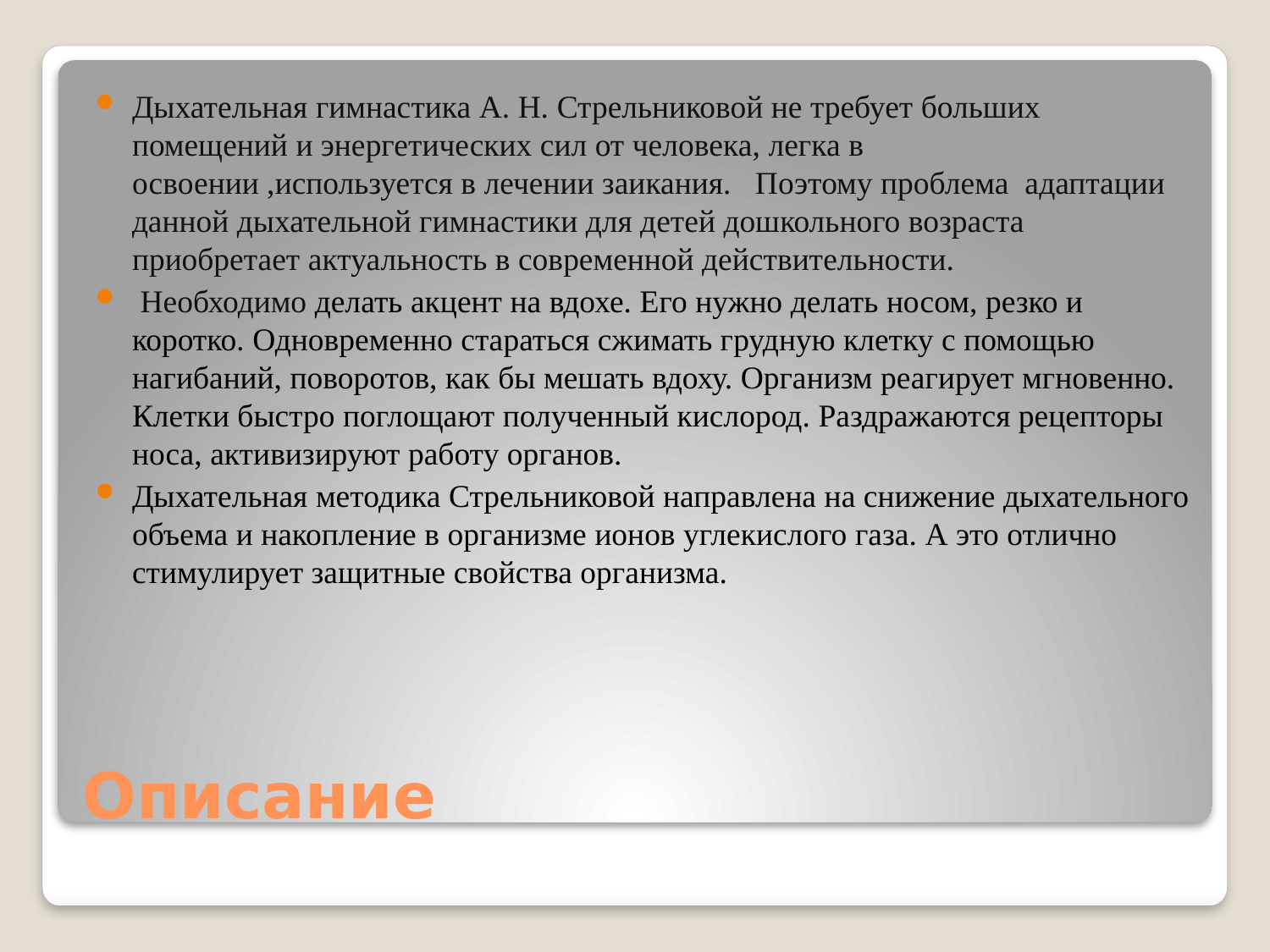

Дыхательная гимнастика А. Н. Стрельниковой не требует больших помещений и энергетических сил от человека, легка в освоении ,используется в лечении заикания.   Поэтому проблема  адаптации данной дыхательной гимнастики для детей дошкольного возраста приобретает актуальность в современной действительности.
 Необходимо делать акцент на вдохе. Его нужно делать носом, резко и коротко. Одновременно стараться сжимать грудную клетку с помощью нагибаний, поворотов, как бы мешать вдоху. Организм реагирует мгновенно. Клетки быстро поглощают полученный кислород. Раздражаются рецепторы носа, активизируют работу органов.
Дыхательная методика Стрельниковой направлена на снижение дыхательного объема и накопление в организме ионов углекислого газа. А это отлично стимулирует защитные свойства организма.
# Описание